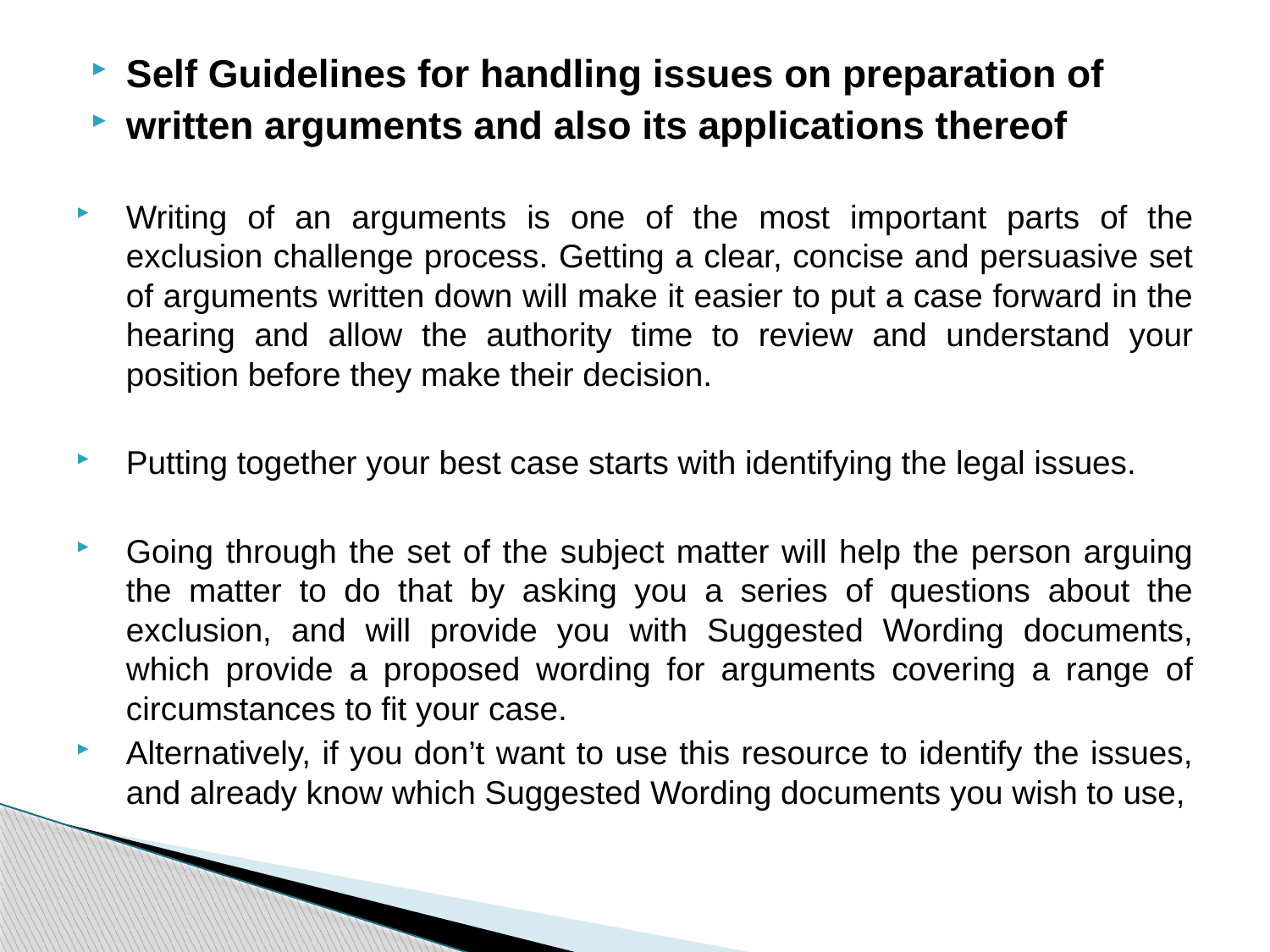

Self Guidelines for handling issues on preparation of
written arguments and also its applications thereof

Writing of an arguments is one of the most important parts of the exclusion challenge process. Getting a clear, concise and persuasive set of arguments written down will make it easier to put a case forward in the hearing and allow the authority time to review and understand your position before they make their decision.

Putting together your best case starts with identifying the legal issues.

Going through the set of the subject matter will help the person arguing the matter to do that by asking you a series of questions about the exclusion, and will provide you with Suggested Wording documents, which provide a proposed wording for arguments covering a range of circumstances to fit your case.
Alternatively, if you don’t want to use this resource to identify the issues, and already know which Suggested Wording documents you wish to use,